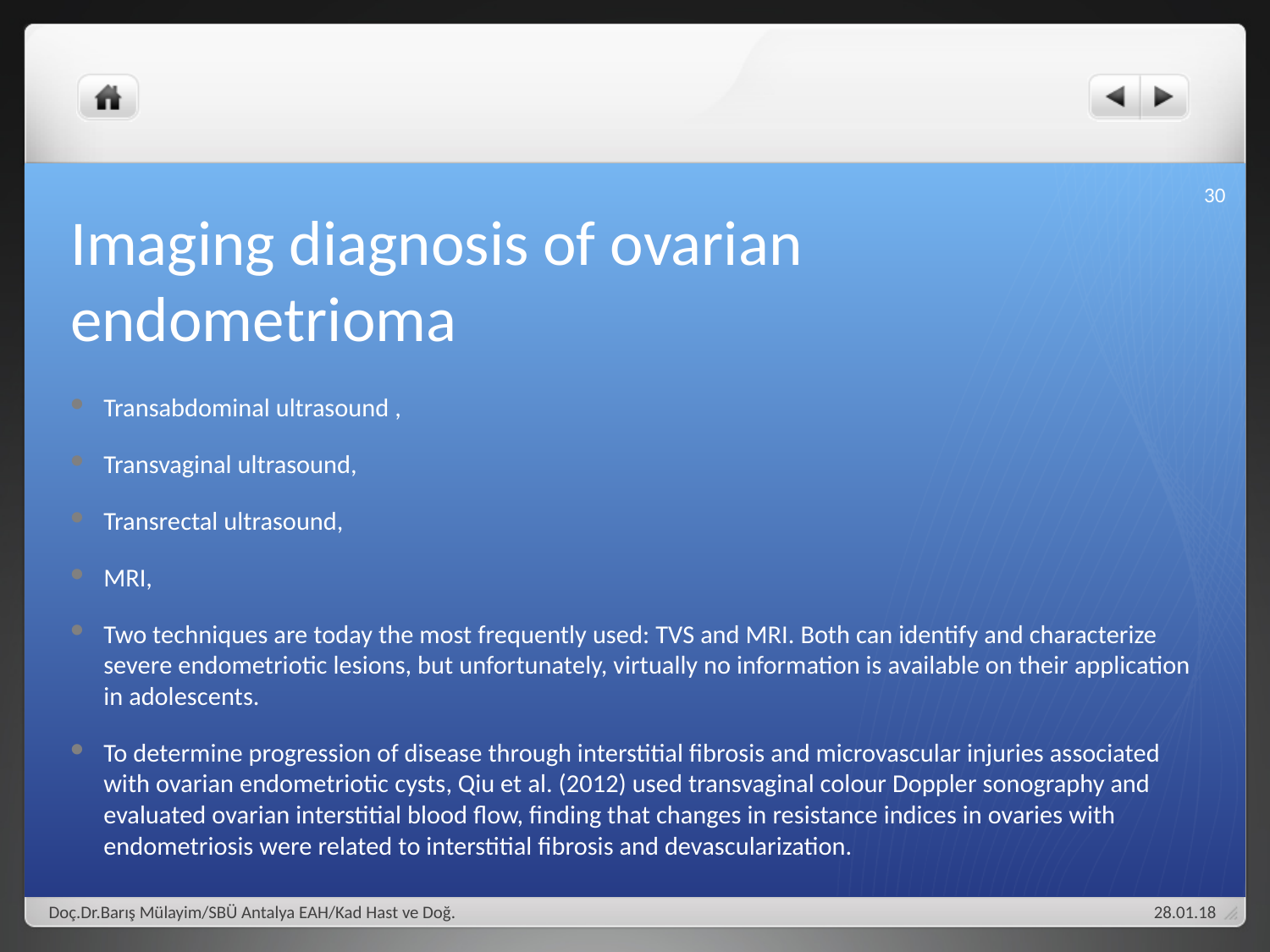

30
# Imaging diagnosis of ovarian endometrioma
Transabdominal ultrasound ,
Transvaginal ultrasound,
Transrectal ultrasound,
MRI,
Two techniques are today the most frequently used: TVS and MRI. Both can identify and characterize severe endometriotic lesions, but unfortunately, virtually no information is available on their application in adolescents.
To determine progression of disease through interstitial fibrosis and microvascular injuries associated with ovarian endometriotic cysts, Qiu et al. (2012) used transvaginal colour Doppler sonography and evaluated ovarian interstitial blood flow, finding that changes in resistance indices in ovaries with endometriosis were related to interstitial fibrosis and devascularization.
Doç.Dr.Barış Mülayim/SBÜ Antalya EAH/Kad Hast ve Doğ.
28.01.18